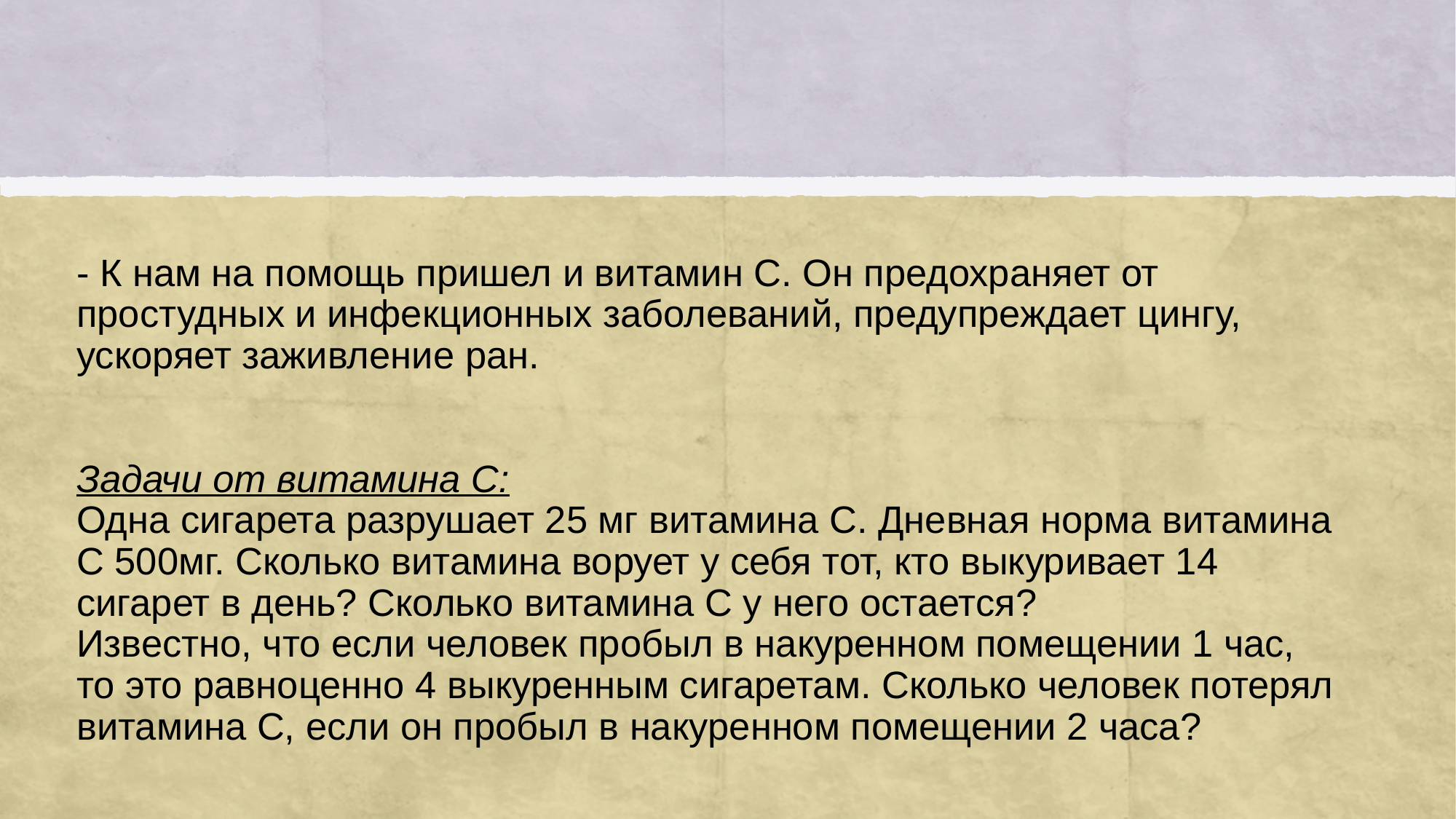

# - К нам на помощь пришел и витамин С. Он предохраняет от простудных и инфекционных заболеваний, предупреждает цингу, ускоряет заживление ран. Задачи от витамина С: Одна сигарета разрушает 25 мг витамина С. Дневная норма витамина С 500мг. Сколько витамина ворует у себя тот, кто выкуривает 14 сигарет в день? Сколько витамина С у него остается? Известно, что если человек пробыл в накуренном помещении 1 час, то это равноценно 4 выкуренным сигаретам. Сколько человек потерял витамина С, если он пробыл в накуренном помещении 2 часа?